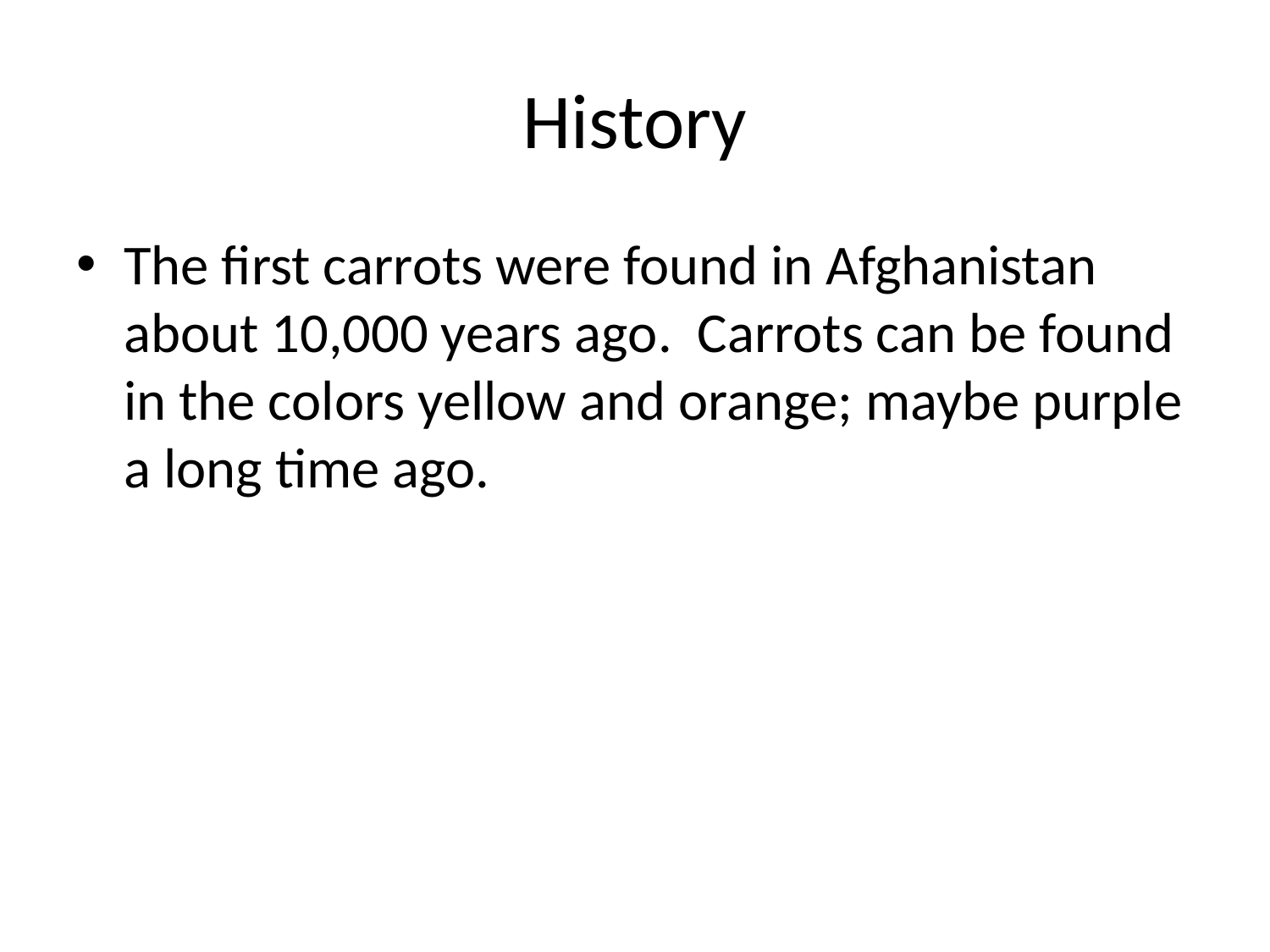

# History
The first carrots were found in Afghanistan about 10,000 years ago.  Carrots can be found in the colors yellow and orange; maybe purple a long time ago.